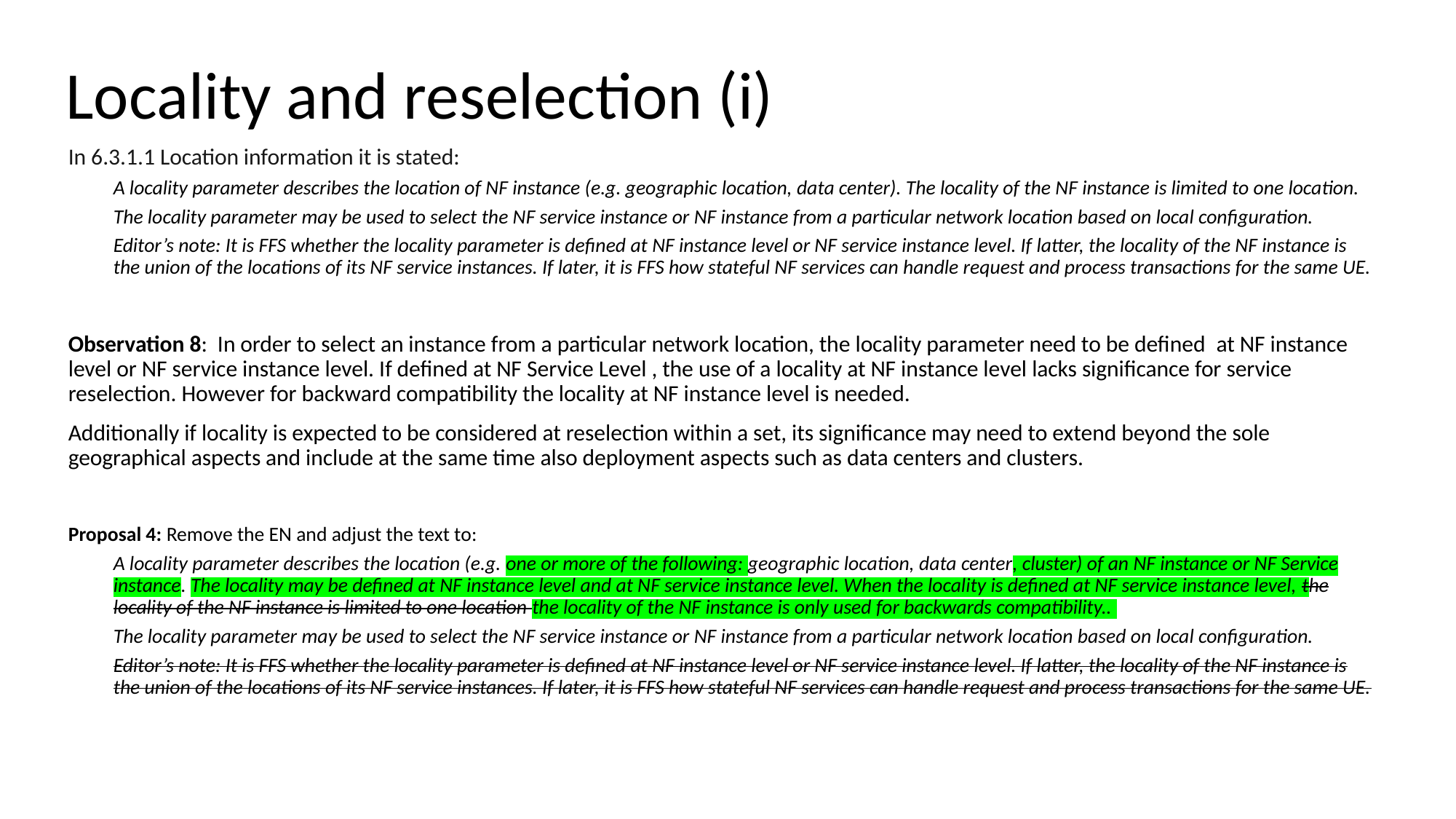

# Locality and reselection (i)
In 6.3.1.1 Location information it is stated:
A locality parameter describes the location of NF instance (e.g. geographic location, data center). The locality of the NF instance is limited to one location.
The locality parameter may be used to select the NF service instance or NF instance from a particular network location based on local configuration.
Editor’s note: It is FFS whether the locality parameter is defined at NF instance level or NF service instance level. If latter, the locality of the NF instance is the union of the locations of its NF service instances. If later, it is FFS how stateful NF services can handle request and process transactions for the same UE.

Observation 8:  In order to select an instance from a particular network location, the locality parameter need to be defined  at NF instance level or NF service instance level. If defined at NF Service Level , the use of a locality at NF instance level lacks significance for service reselection. However for backward compatibility the locality at NF instance level is needed.
Additionally if locality is expected to be considered at reselection within a set, its significance may need to extend beyond the sole geographical aspects and include at the same time also deployment aspects such as data centers and clusters.

Proposal 4: Remove the EN and adjust the text to:
A locality parameter describes the location (e.g. one or more of the following: geographic location, data center, cluster) of an NF instance or NF Service instance. The locality may be defined at NF instance level and at NF service instance level. When the locality is defined at NF service instance level, the locality of the NF instance is limited to one location the locality of the NF instance is only used for backwards compatibility..
The locality parameter may be used to select the NF service instance or NF instance from a particular network location based on local configuration.
Editor’s note: It is FFS whether the locality parameter is defined at NF instance level or NF service instance level. If latter, the locality of the NF instance is the union of the locations of its NF service instances. If later, it is FFS how stateful NF services can handle request and process transactions for the same UE.